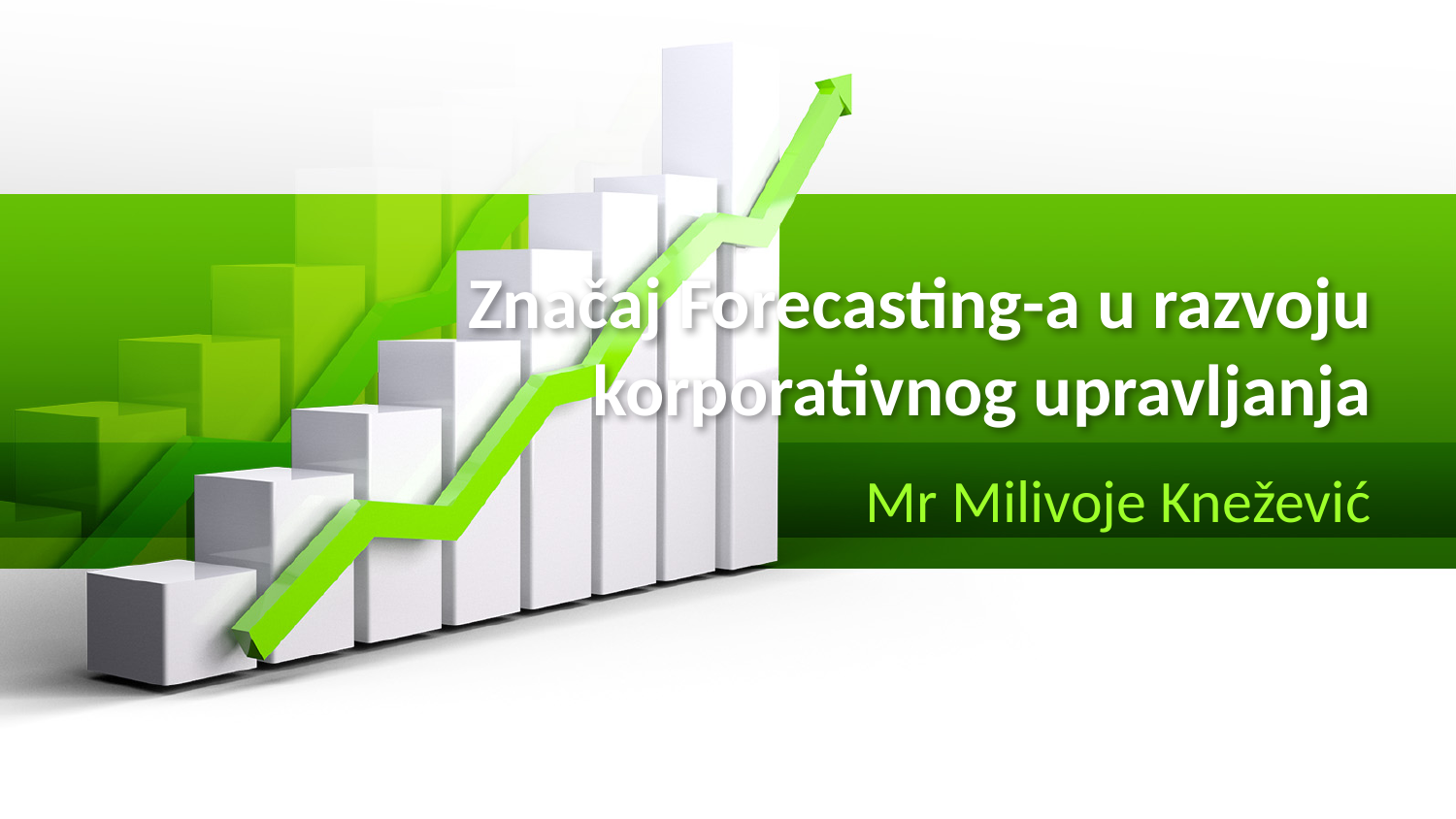

# Značaj Forecasting-a u razvoju korporativnog upravljanja
Mr Milivoje Knežević